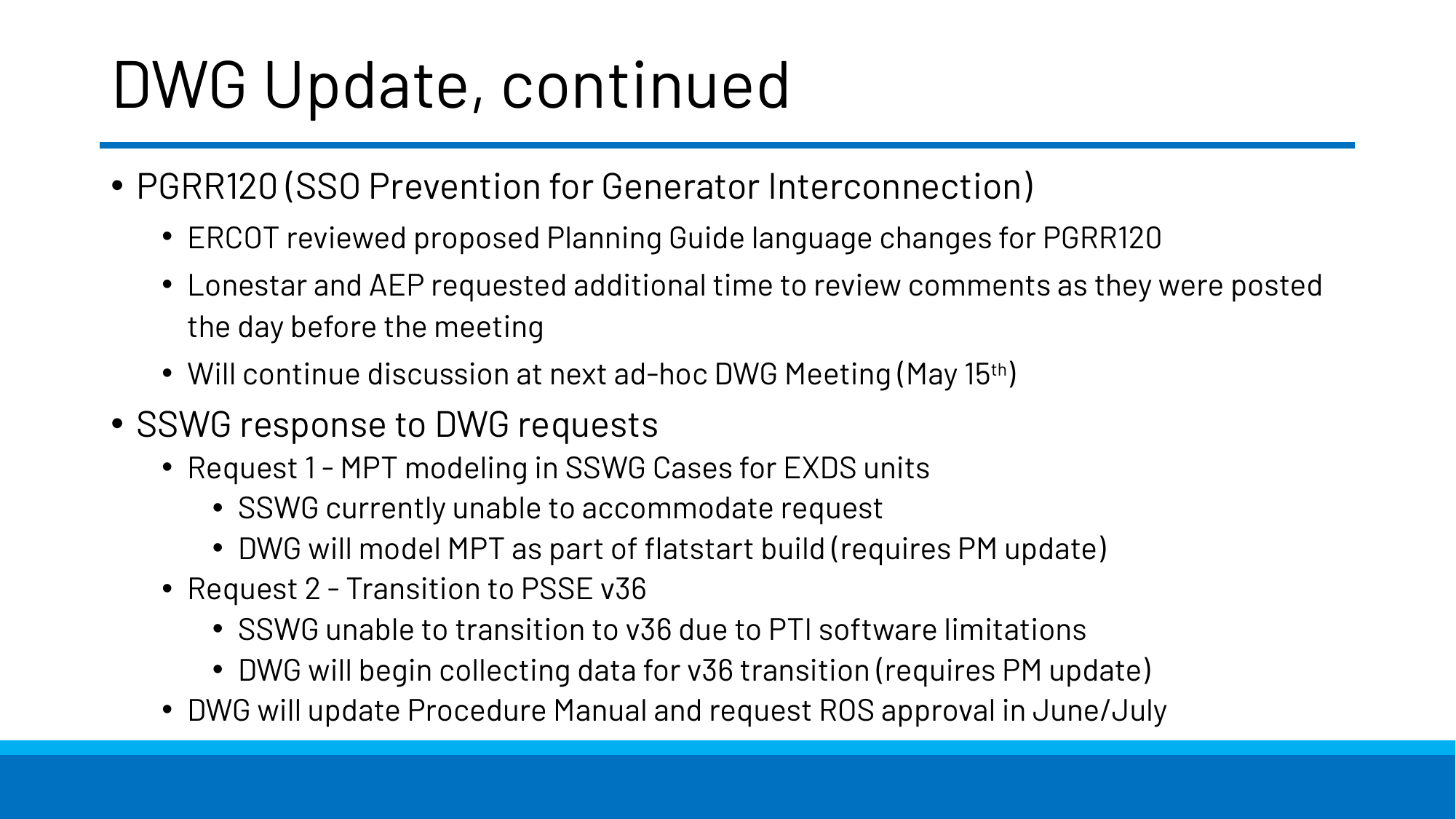

# DWG Update, continued
PGRR120 (SSO Prevention for Generator Interconnection)
ERCOT reviewed proposed Planning Guide language changes for PGRR120
Lonestar and AEP requested additional time to review comments as they were posted the day before the meeting
Will continue discussion at next ad-hoc DWG Meeting (May 15th)
SSWG response to DWG requests
Request 1 - MPT modeling in SSWG Cases for EXDS units
SSWG currently unable to accommodate request
DWG will model MPT as part of flatstart build (requires PM update)
Request 2 - Transition to PSSE v36
SSWG unable to transition to v36 due to PTI software limitations
DWG will begin collecting data for v36 transition (requires PM update)
DWG will update Procedure Manual and request ROS approval in June/July